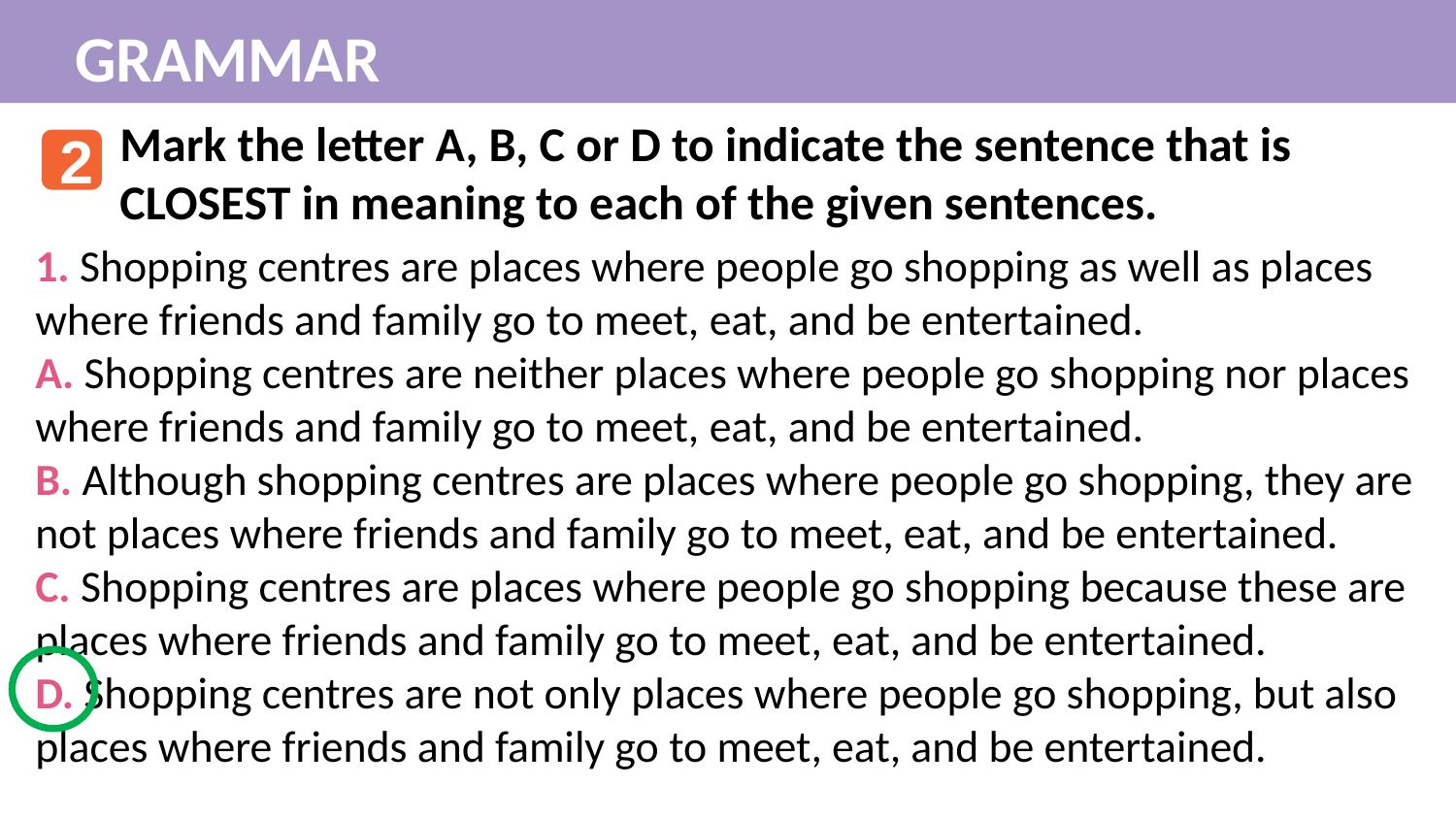

GRAMMAR
Mark the letter A, B, C or D to indicate the sentence that is CLOSEST in meaning to each of the given sentences.
2

1. Shopping centres are places where people go shopping as well as places where friends and family go to meet, eat, and be entertained.
A. Shopping centres are neither places where people go shopping nor places where friends and family go to meet, eat, and be entertained.
B. Although shopping centres are places where people go shopping, they are not places where friends and family go to meet, eat, and be entertained.
C. Shopping centres are places where people go shopping because these are places where friends and family go to meet, eat, and be entertained.
D. Shopping centres are not only places where people go shopping, but also places where friends and family go to meet, eat, and be entertained.